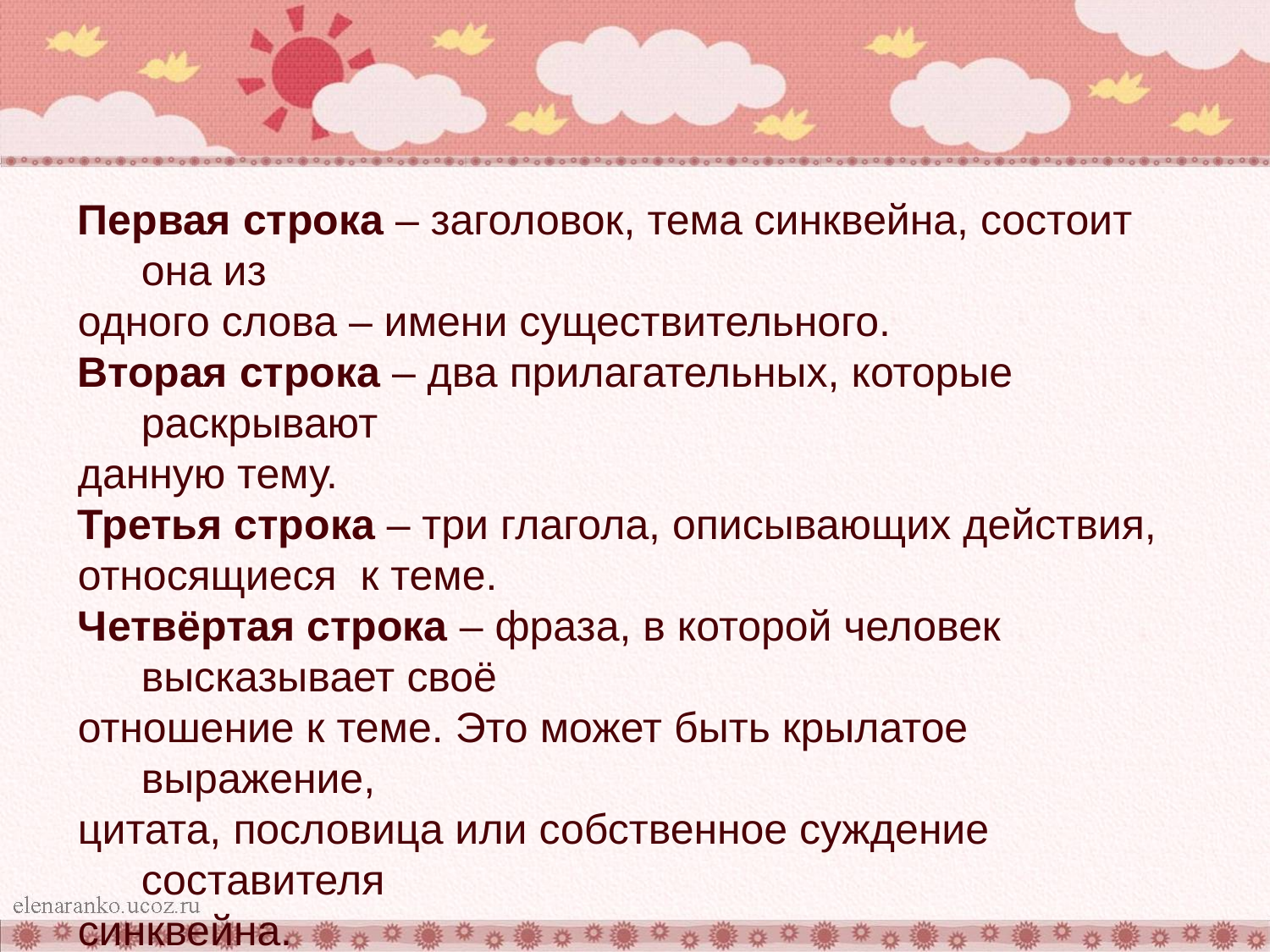

Первая строка – заголовок, тема синквейна, состоит она из
одного слова – имени существительного.
Вторая строка – два прилагательных, которые раскрывают
данную тему.
Третья строка – три глагола, описывающих действия,
относящиеся  к теме.
Четвёртая строка – фраза, в которой человек высказывает своё
отношение к теме. Это может быть крылатое выражение,
цитата, пословица или собственное суждение составителя
синквейна.
Пятая строка – последняя. Одно слово – существительное для
выражения своих чувств, ассоциаций, связанных с предметом, о
котором говорится в синквейне.